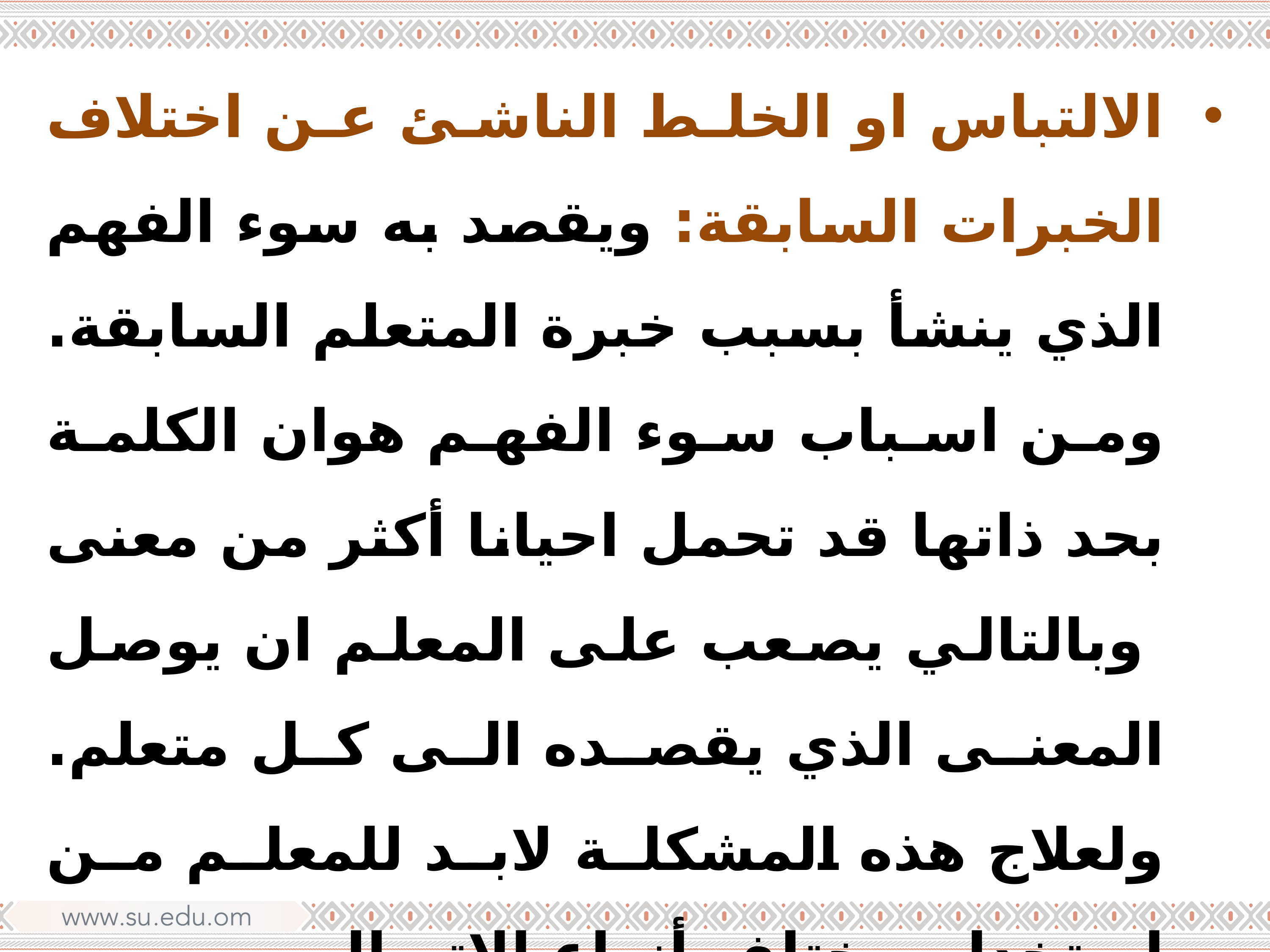

الالتباس او الخلط الناشئ عن اختلاف الخبرات السابقة: ويقصد به سوء الفهم الذي ينشأ بسبب خبرة المتعلم السابقة. ومن اسباب سوء الفهم هوان الكلمة بحد ذاتها قد تحمل احيانا أكثر من معنى  وبالتالي يصعب على المعلم ان يوصل المعنى الذي يقصده الى كل متعلم. ولعلاج هذه المشكلة لابد للمعلم من استخدام مختلف أنواع الاتصال.
قصور الادراك الحسي: وهوان يعاني المتعلم من قصور في حواسه كضعف السمع او البصر أو غير ذلك مما يؤثر بالتالي على الادراك ومن ثم على التعلم والعملية التعليمية ككل.